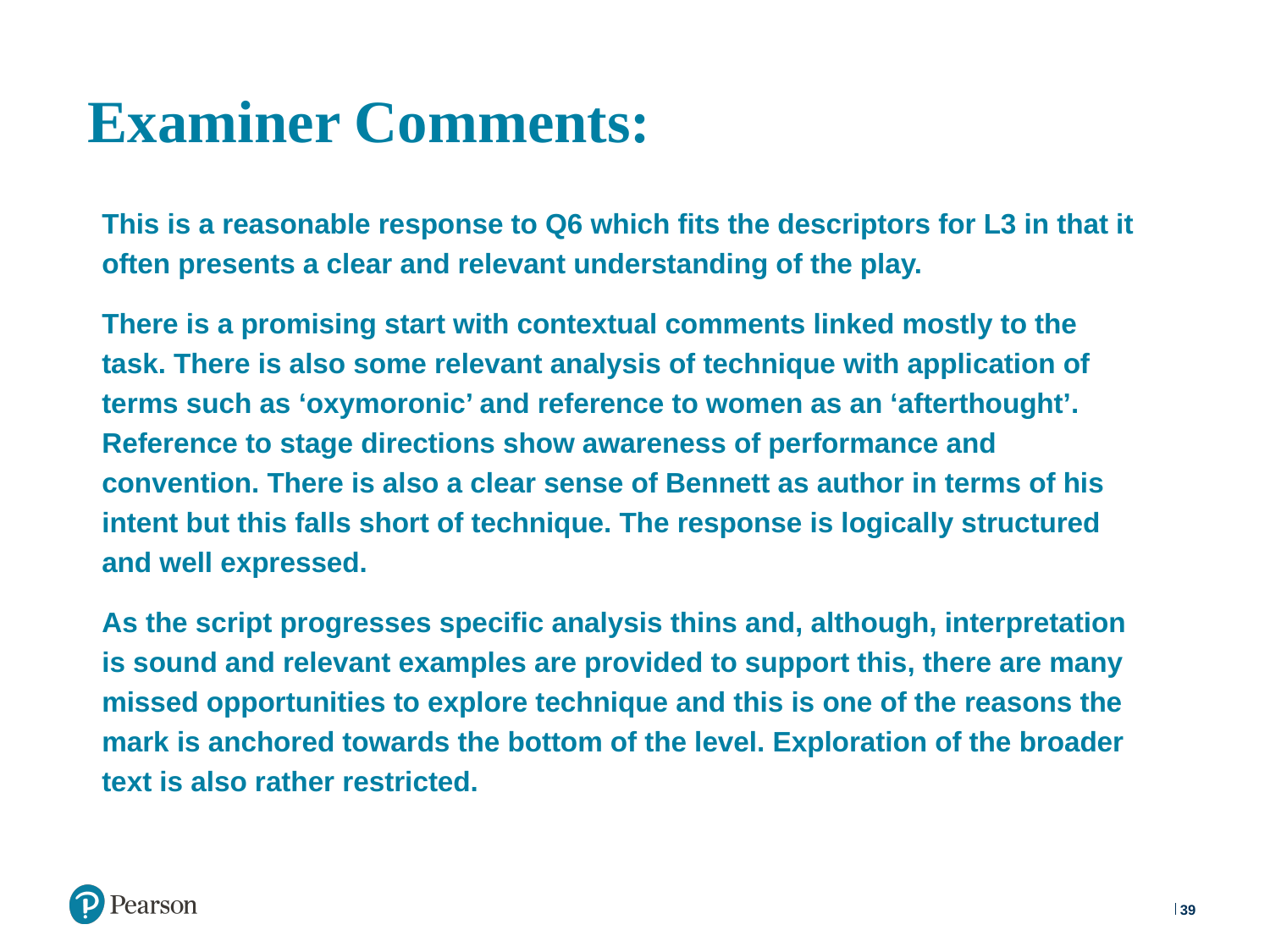

# Examiner Comments:
This is a reasonable response to Q6 which fits the descriptors for L3 in that it often presents a clear and relevant understanding of the play.
There is a promising start with contextual comments linked mostly to the task. There is also some relevant analysis of technique with application of terms such as ‘oxymoronic’ and reference to women as an ‘afterthought’.  Reference to stage directions show awareness of performance and convention. There is also a clear sense of Bennett as author in terms of his intent but this falls short of technique. The response is logically structured and well expressed.
As the script progresses specific analysis thins and, although, interpretation is sound and relevant examples are provided to support this, there are many missed opportunities to explore technique and this is one of the reasons the mark is anchored towards the bottom of the level. Exploration of the broader text is also rather restricted.

39